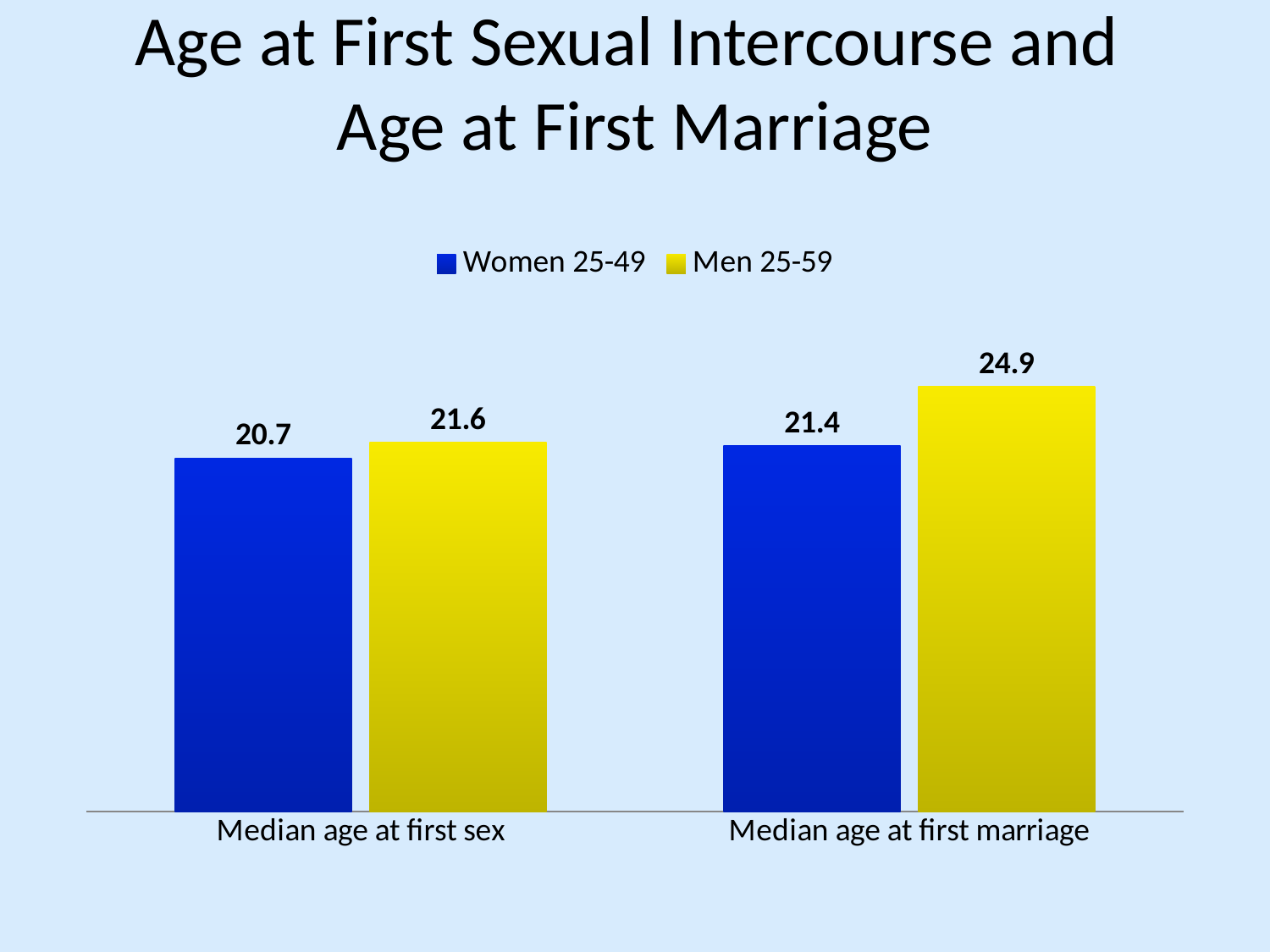

# Age at First Sexual Intercourse and Age at First Marriage

### Chart

| Category | Women 25-49 | Men 25-59 |
|---|---|---|
| Median age at first sex | 20.7 | 21.6 |
| Median age at first marriage | 21.4 | 24.9 |